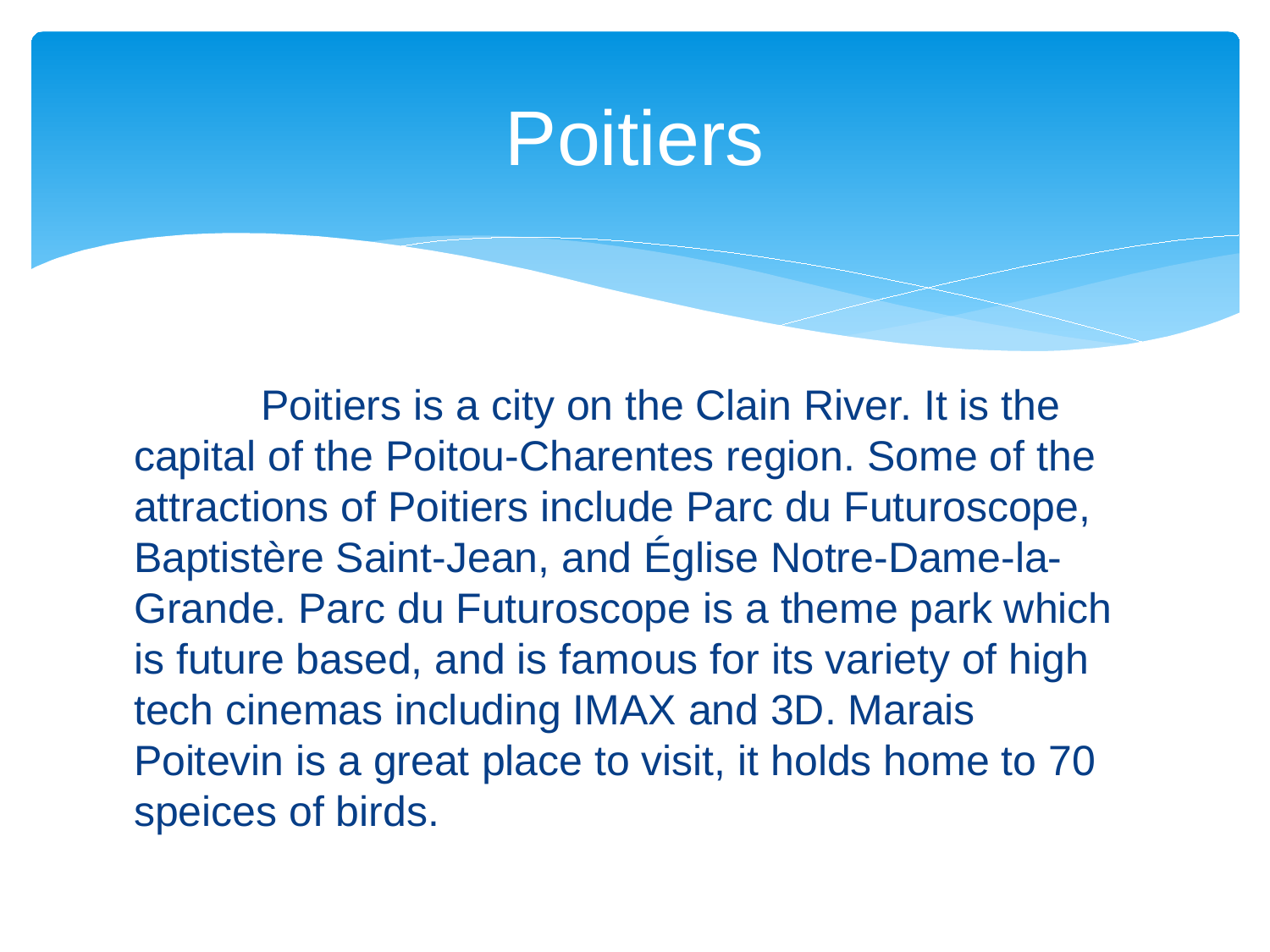

# Poitiers
	Poitiers is a city on the Clain River. It is the capital of the Poitou-Charentes region. Some of the attractions of Poitiers include Parc du Futuroscope, Baptistère Saint-Jean, and Église Notre-Dame-la-Grande. Parc du Futuroscope is a theme park which is future based, and is famous for its variety of high tech cinemas including IMAX and 3D. Marais Poitevin is a great place to visit, it holds home to 70 speices of birds.